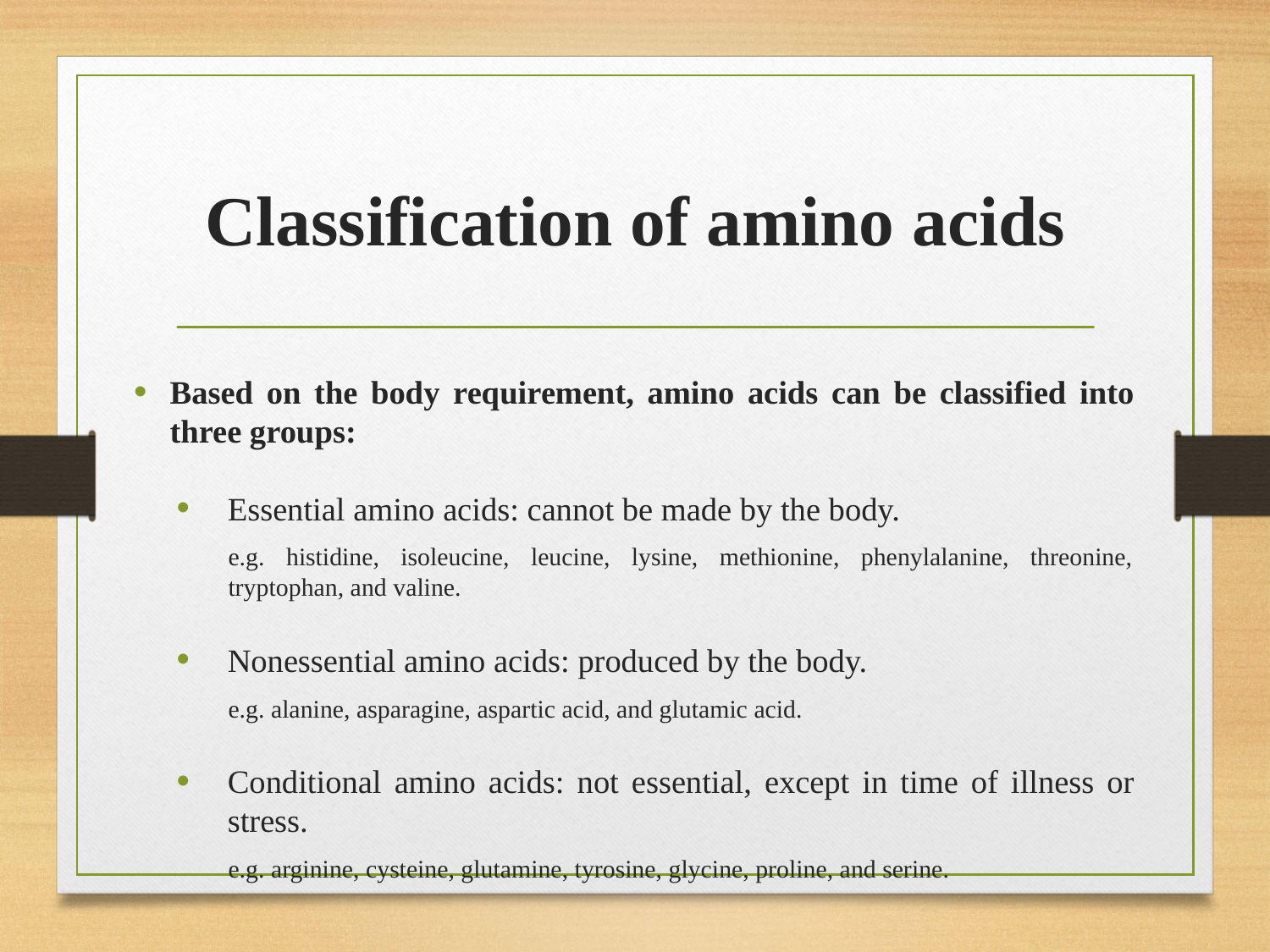

# Classification of amino acids
Based on the body requirement, amino acids can be classified into three groups:

Essential amino acids: cannot be made by the body.
e.g. histidine, isoleucine, leucine, lysine, methionine, phenylalanine, threonine, tryptophan, and valine.

Nonessential amino acids: produced by the body.
e.g. alanine, asparagine, aspartic acid, and glutamic acid.

Conditional amino acids: not essential, except in time of illness or stress.
e.g. arginine, cysteine, glutamine, tyrosine, glycine, proline, and serine.